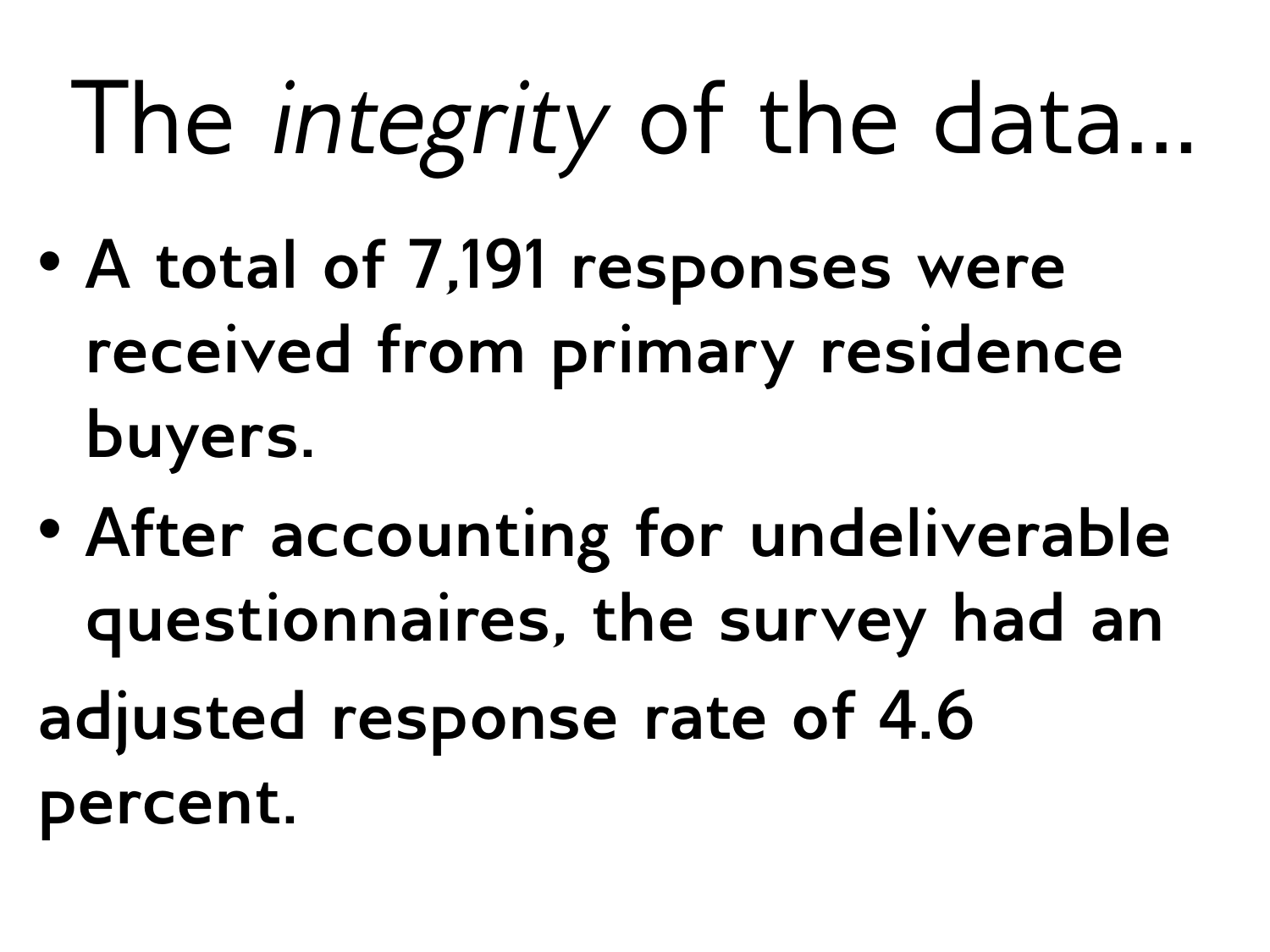

# The integrity of the data…
A total of 7,191 responses were received from primary residence buyers.
After accounting for undeliverable questionnaires, the survey had an
adjusted response rate of 4.6 percent.